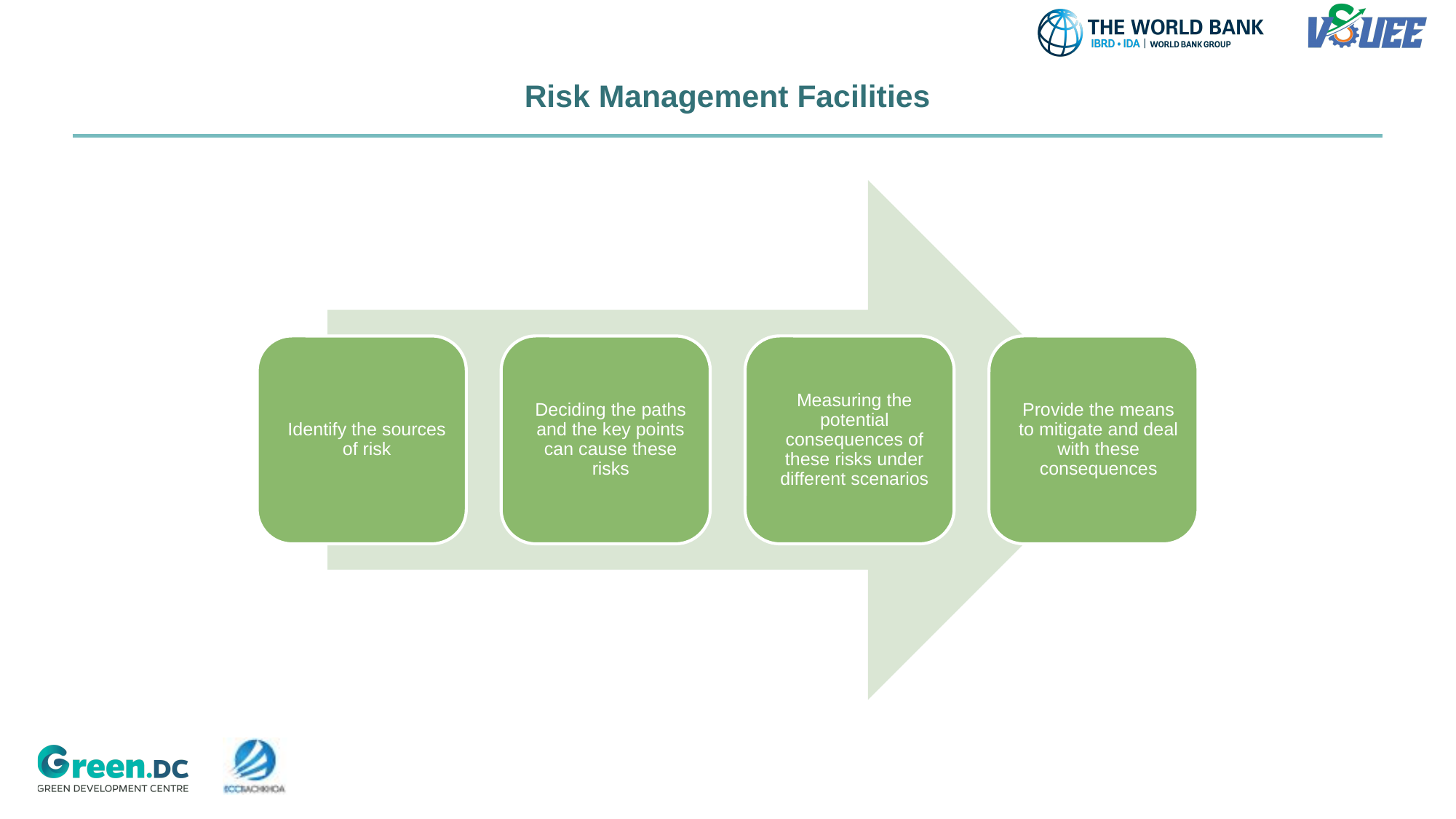

# Risk Management Facilities
Identify the sources of risk
Deciding the paths and the key points can cause these risks
Measuring the potential consequences of these risks under different scenarios
Provide the means to mitigate and deal with these consequences